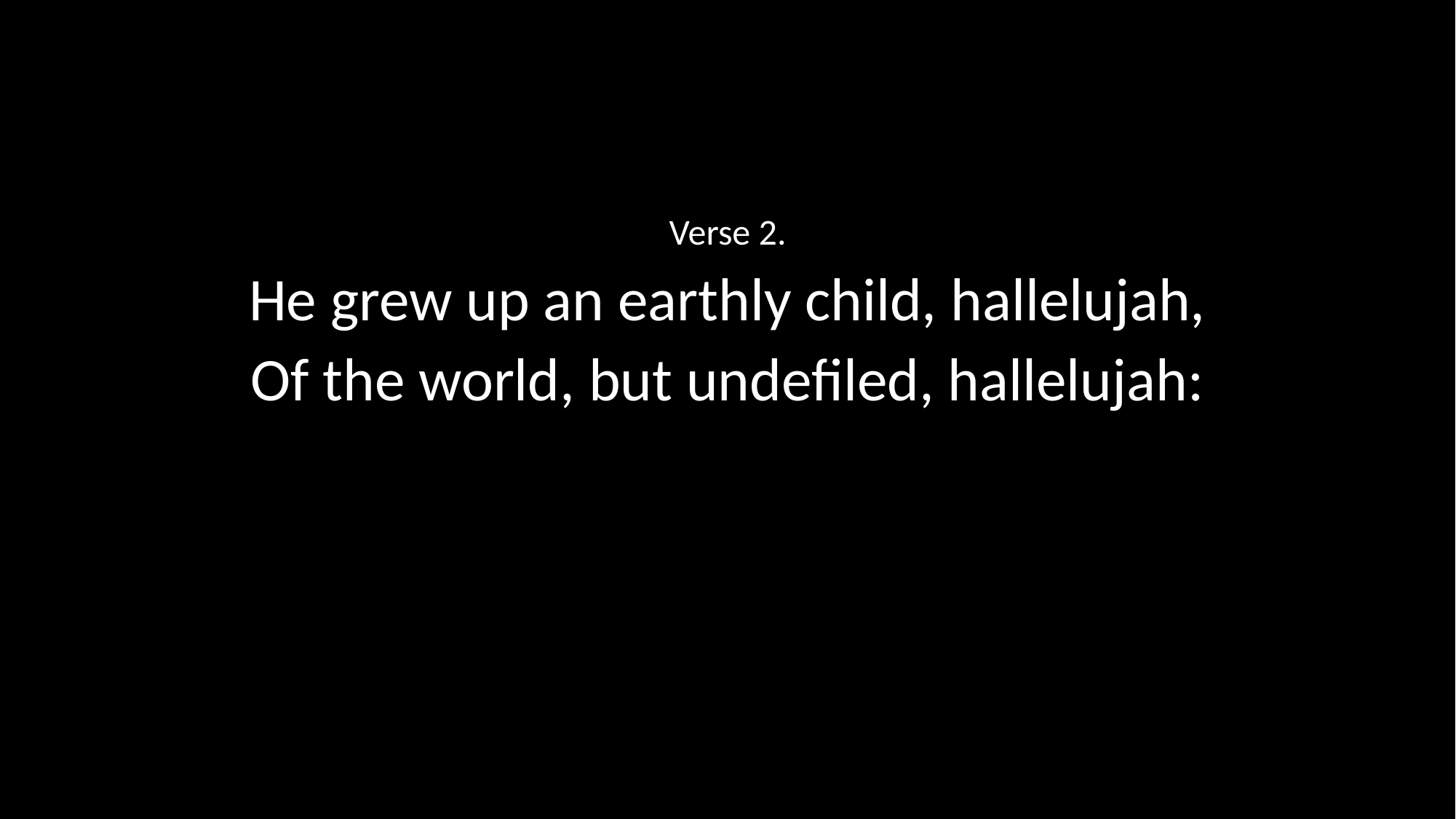

Verse 2.
He grew up an earthly child, hallelujah,
Of the world, but undefiled, hallelujah: